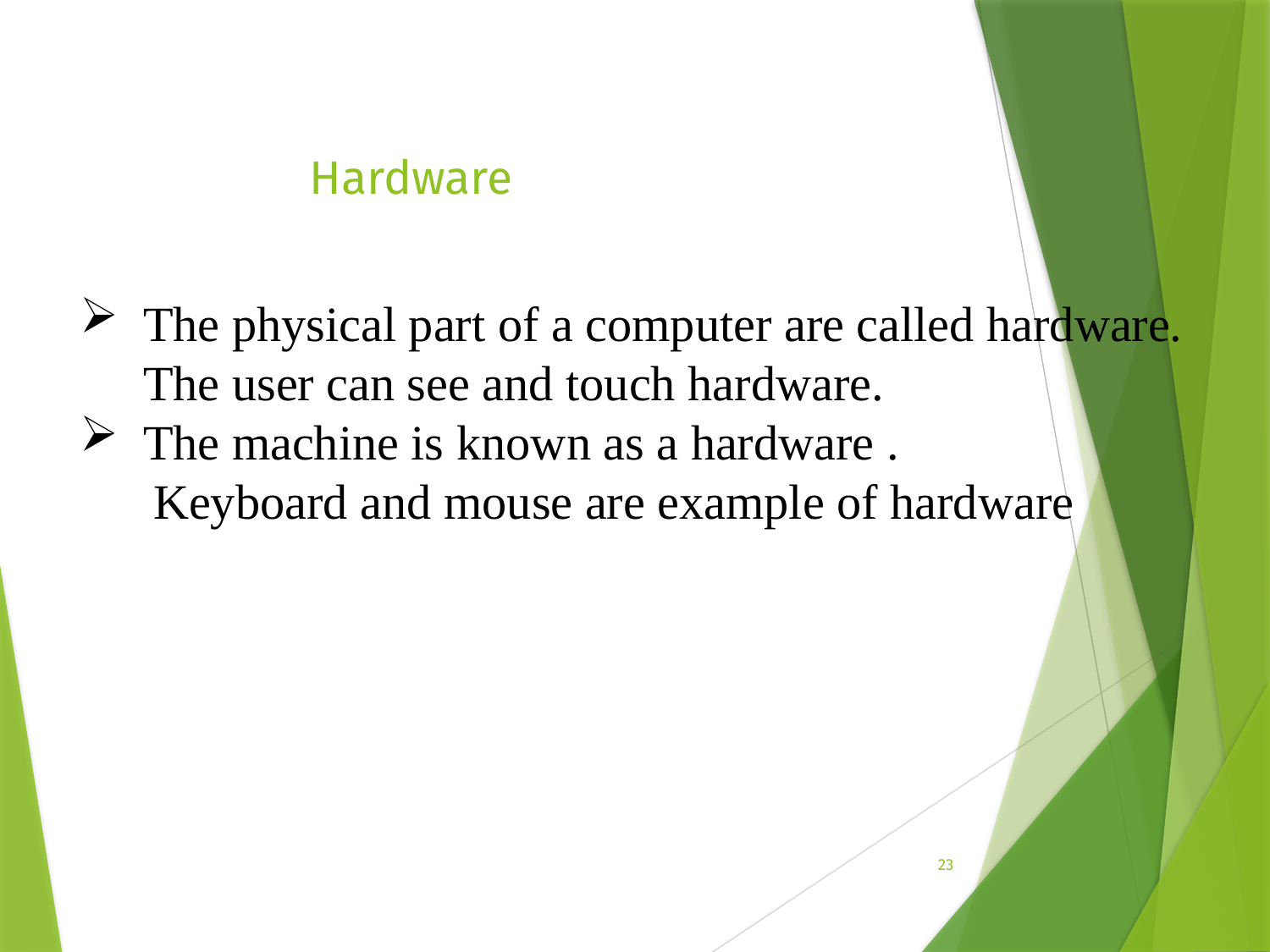

# Hardware

The physical part of a computer are called hardware. The user can see and touch hardware.
The machine is known as a hardware .
      Keyboard and mouse are example of hardware
23